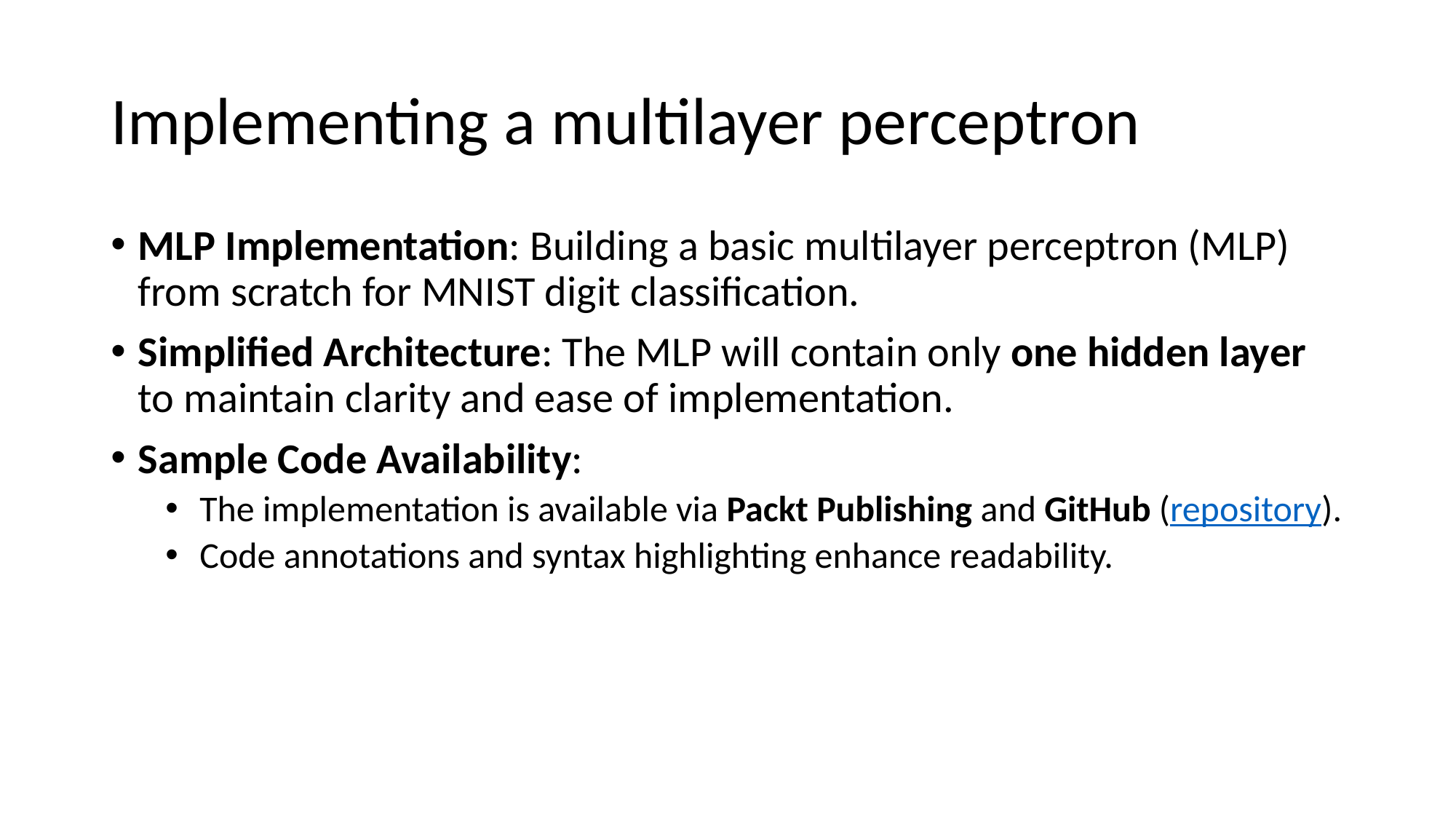

# Implementing a multilayer perceptron
MLP Implementation: Building a basic multilayer perceptron (MLP) from scratch for MNIST digit classification.
Simplified Architecture: The MLP will contain only one hidden layer to maintain clarity and ease of implementation.
Sample Code Availability:
The implementation is available via Packt Publishing and GitHub (repository).
Code annotations and syntax highlighting enhance readability.